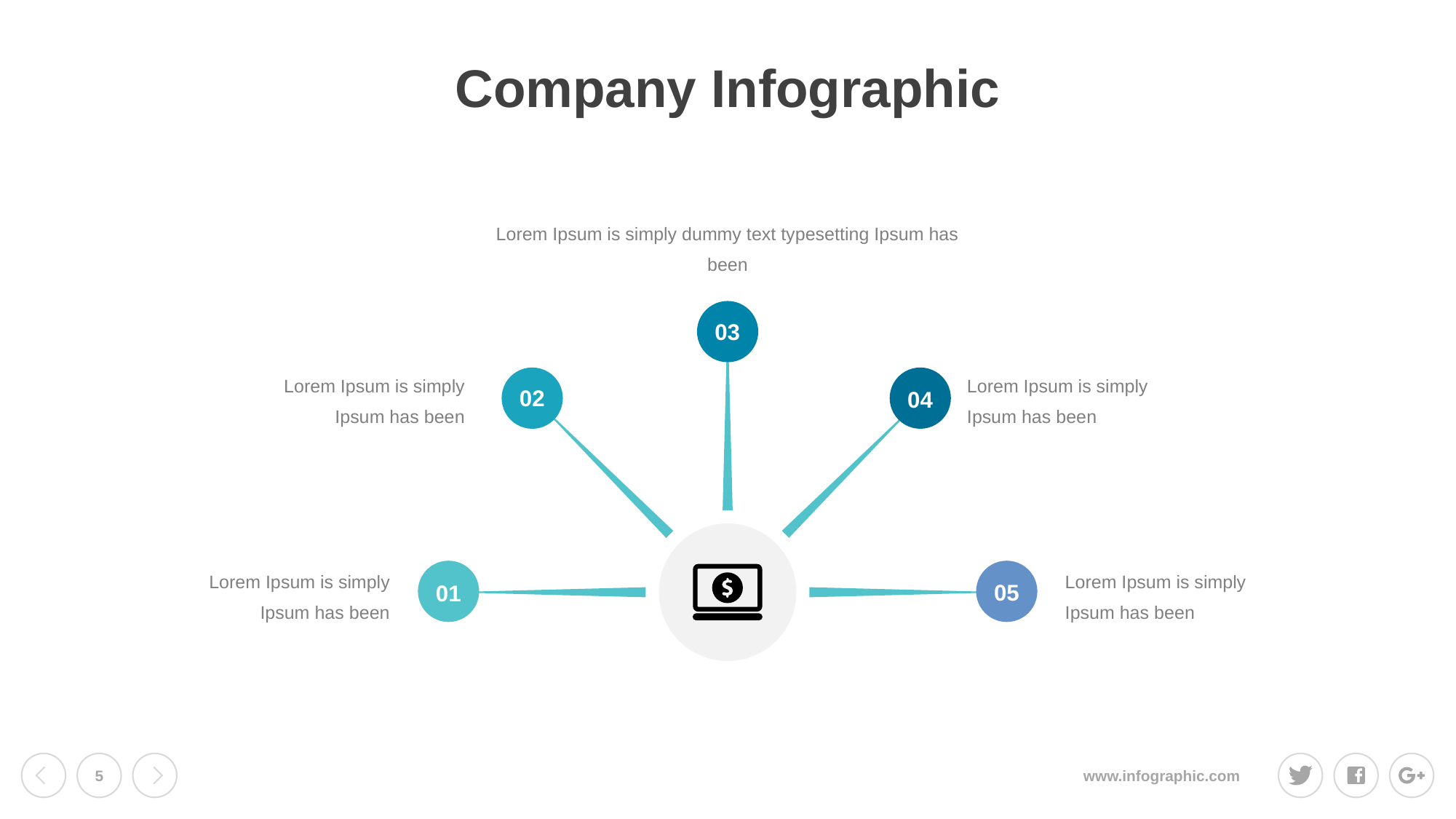

Company Infographic
Lorem Ipsum is simply dummy text typesetting Ipsum has been

03

Lorem Ipsum is simply Ipsum has been
Lorem Ipsum is simply Ipsum has been

02
04

Lorem Ipsum is simply Ipsum has been
Lorem Ipsum is simply Ipsum has been

05
01

5
www.infographic.com